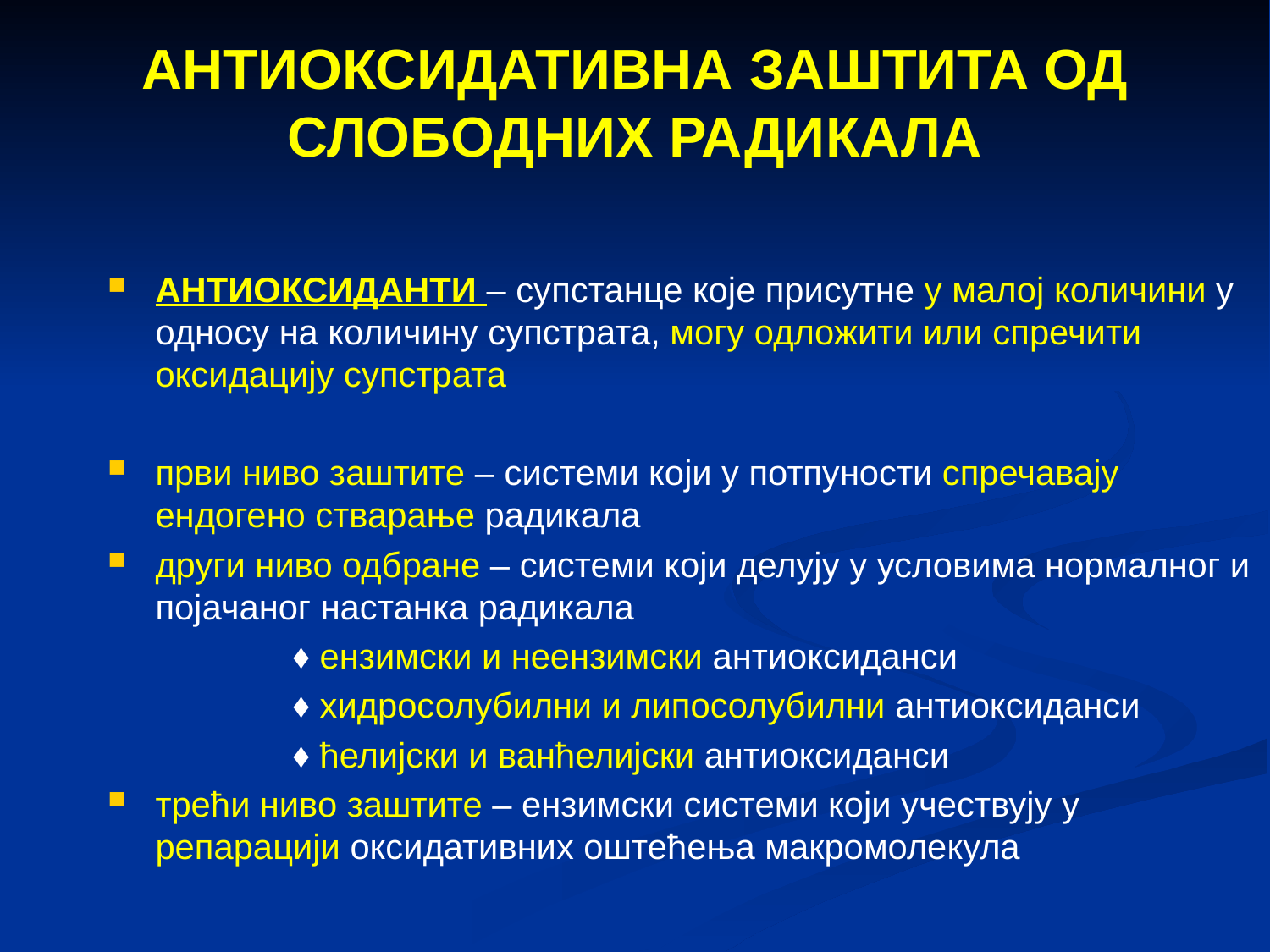

# АНТИОКСИДАТИВНА ЗАШТИТА ОД СЛОБОДНИХ РАДИКАЛА

АНТИОКСИДАНТИ – супстанце које присутне у малој количини у односу на количину супстрата, могу одложити или спречити оксидацију супстрата

први ниво заштите – системи који у потпуности спречавају ендогено стварање радикала
други ниво одбране – системи који делују у условима нормалног и појачаног настанка радикала
		 ♦ ензимски и неензимски антиоксиданси
		 ♦ хидросолубилни и липосолубилни антиоксиданси
		 ♦ ћелијски и ванћелијски антиоксиданси
трећи ниво заштите – ензимски системи који учествују у репарацији оксидативних оштећења макромолекула